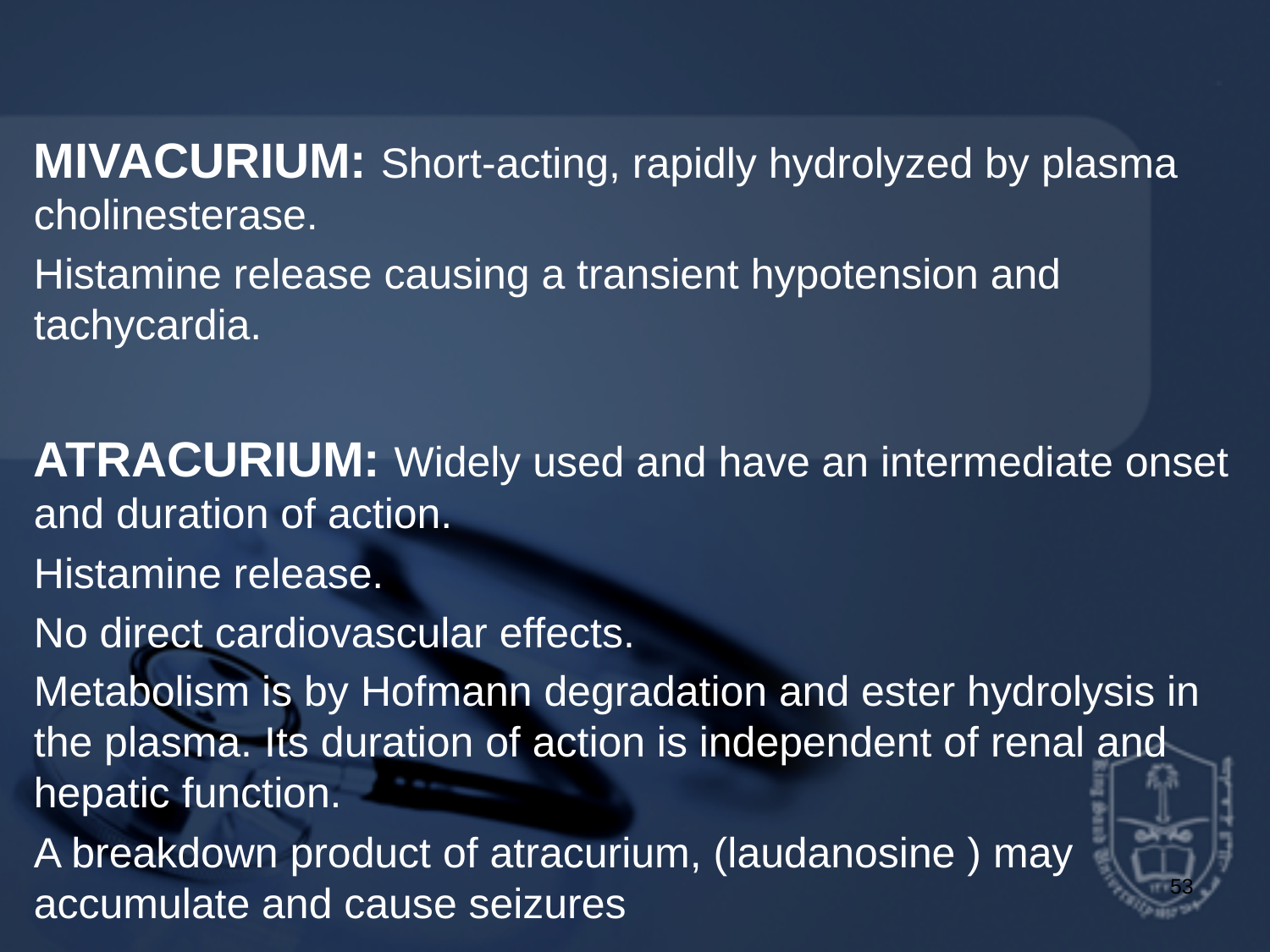

MIVACURIUM: Short-acting, rapidly hydrolyzed by plasma cholinesterase.
Histamine release causing a transient hypotension and tachycardia.

ATRACURIUM: Widely used and have an intermediate onset and duration of action.
Histamine release.
No direct cardiovascular effects.
Metabolism is by Hofmann degradation and ester hydrolysis in the plasma. Its duration of action is independent of renal and hepatic function.
A breakdown product of atracurium, (laudanosine ) may accumulate and cause seizures

53